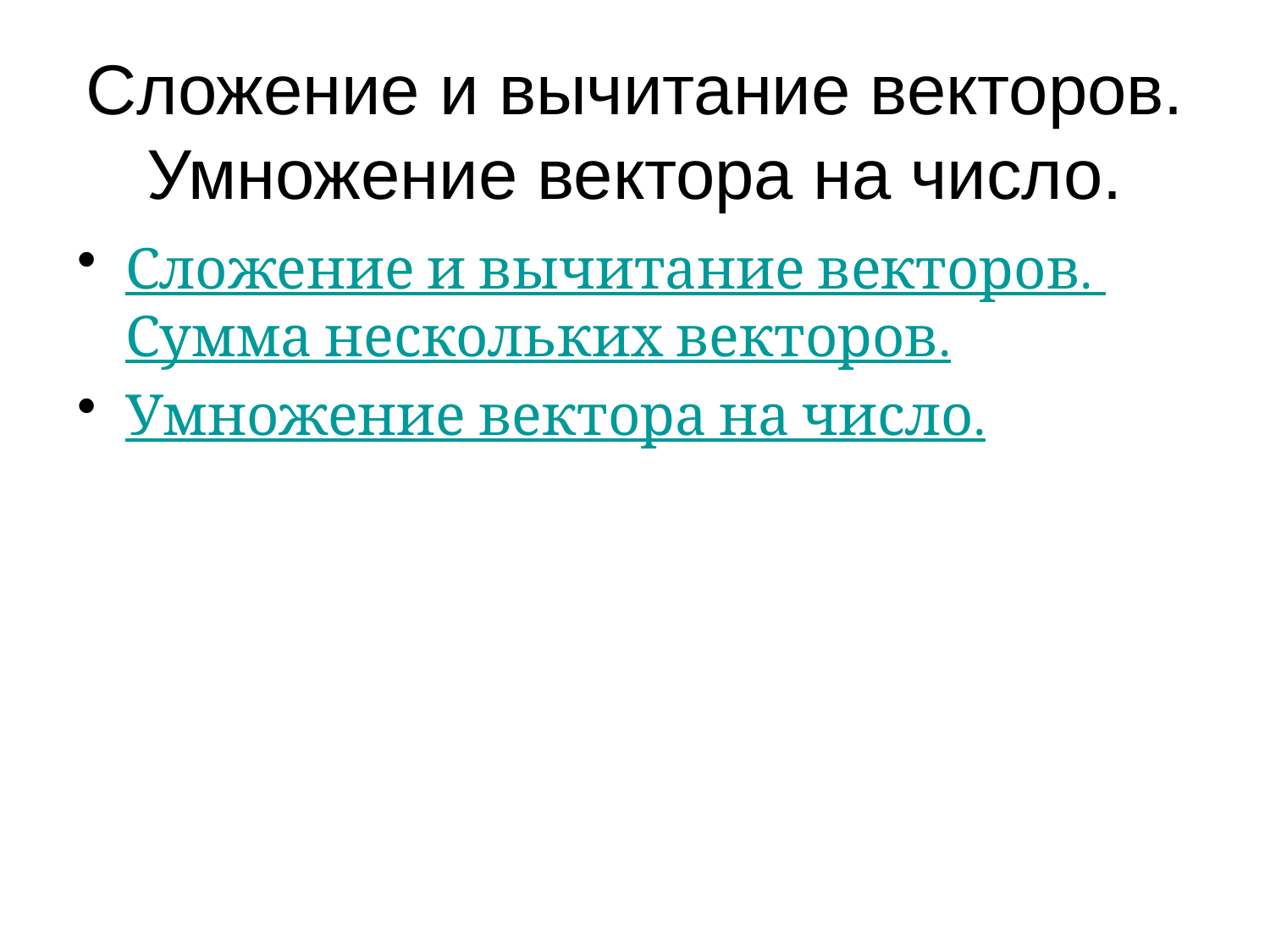

Сложение и вычитание векторов. Умножение вектора на число.
Сложение и вычитание векторов.
Сумма нескольких векторов.
Умножение вектора на число.